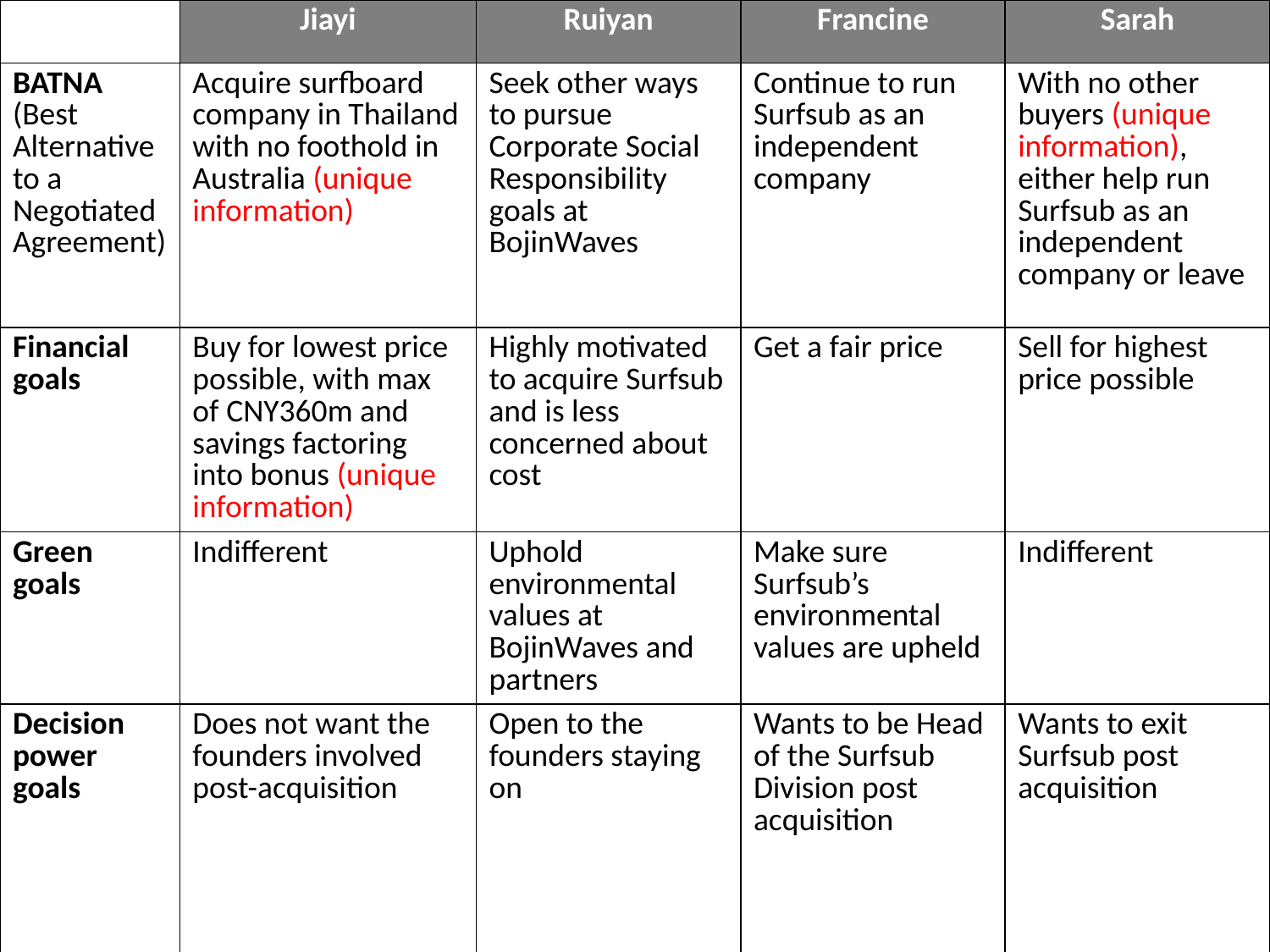

|  | Jiayi | Ruiyan | Francine | Sarah |
| --- | --- | --- | --- | --- |
| BATNA (Best Alternative to a Negotiated Agreement) | Acquire surfboard company in Thailand with no foothold in Australia (unique information) | Seek other ways to pursue Corporate Social Responsibility goals at BojinWaves | Continue to run Surfsub as an independent company | With no other buyers (unique information), either help run Surfsub as an independent company or leave |
| Financial goals | Buy for lowest price possible, with max of CNY360m and savings factoring into bonus (unique information) | Highly motivated to acquire Surfsub and is less concerned about cost | Get a fair price | Sell for highest price possible |
| Green goals | Indifferent | Uphold environmental values at BojinWaves and partners | Make sure Surfsub’s environmental values are upheld | Indifferent |
| Decision power goals | Does not want the founders involved post-acquisition | Open to the founders staying on | Wants to be Head of the Surfsub Division post acquisition | Wants to exit Surfsub post acquisition |